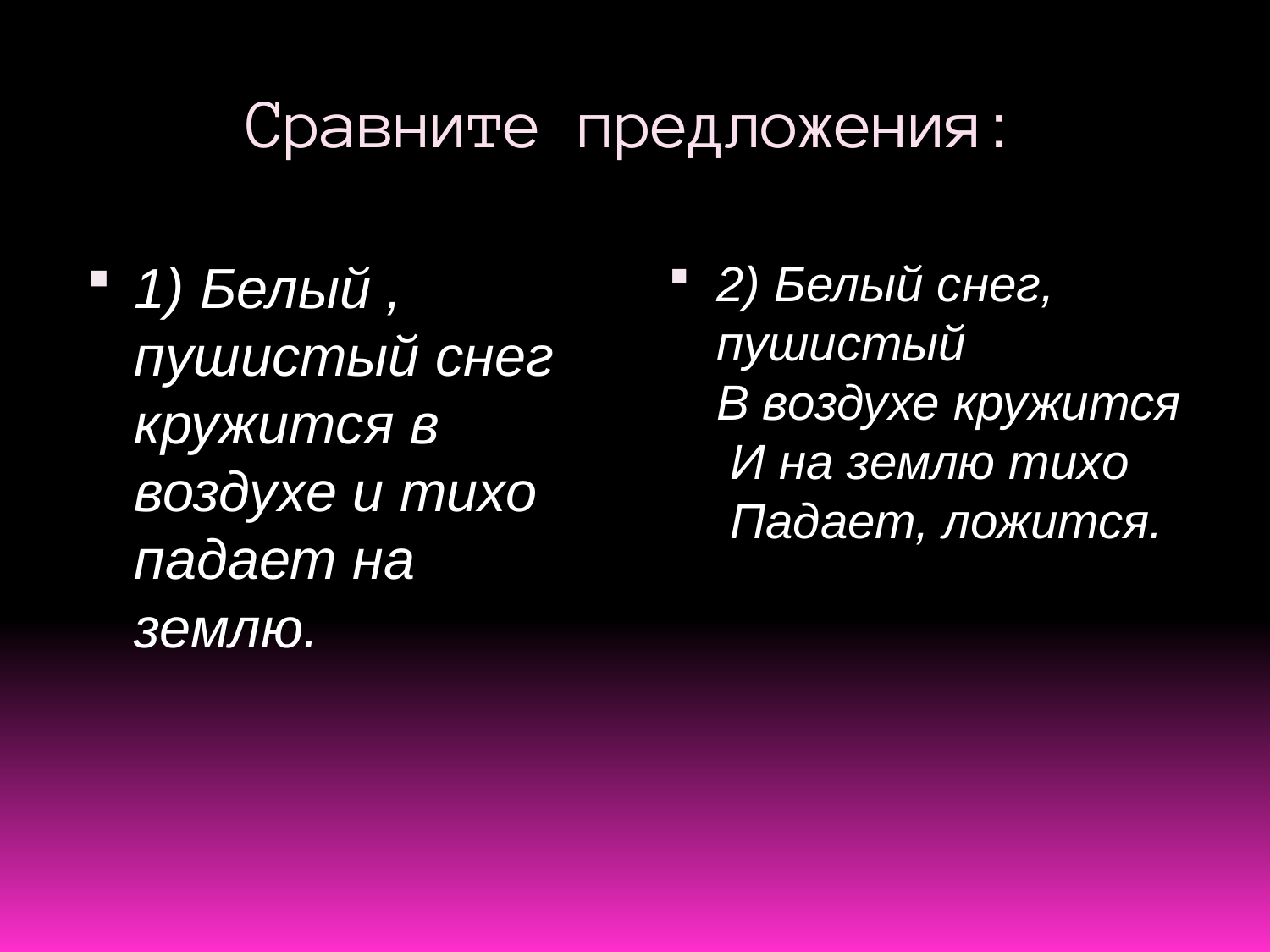

# Сравните предложения:
1) Белый , пушистый снег кружится в воздухе и тихо падает на землю.
2) Белый снег, пушистый
В воздухе кружится
 И на землю тихо
 Падает, ложится.